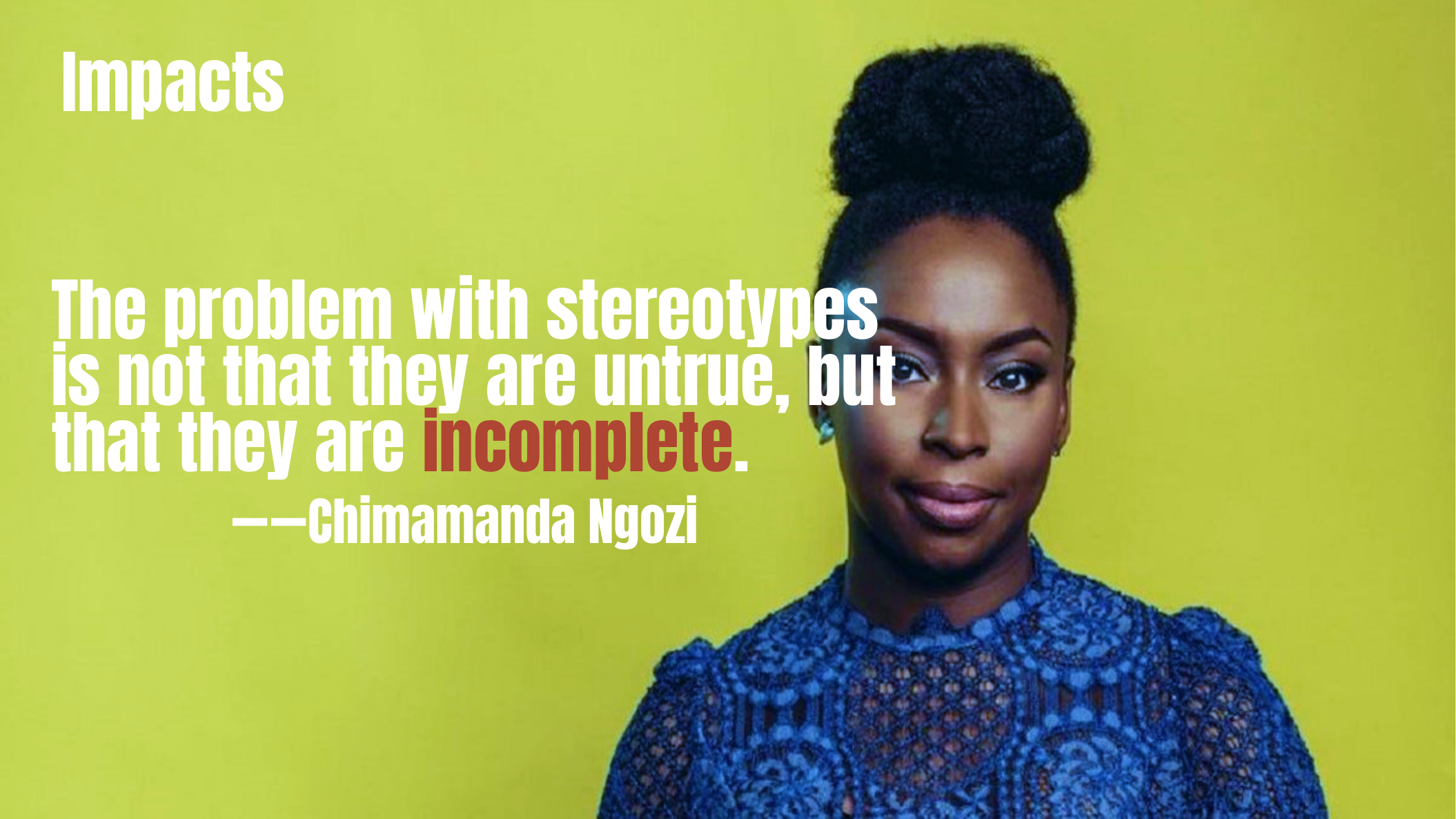

Impacts
The problem with stereotypes is not that they are untrue, but that they are incomplete.
——Chimamanda Ngozi